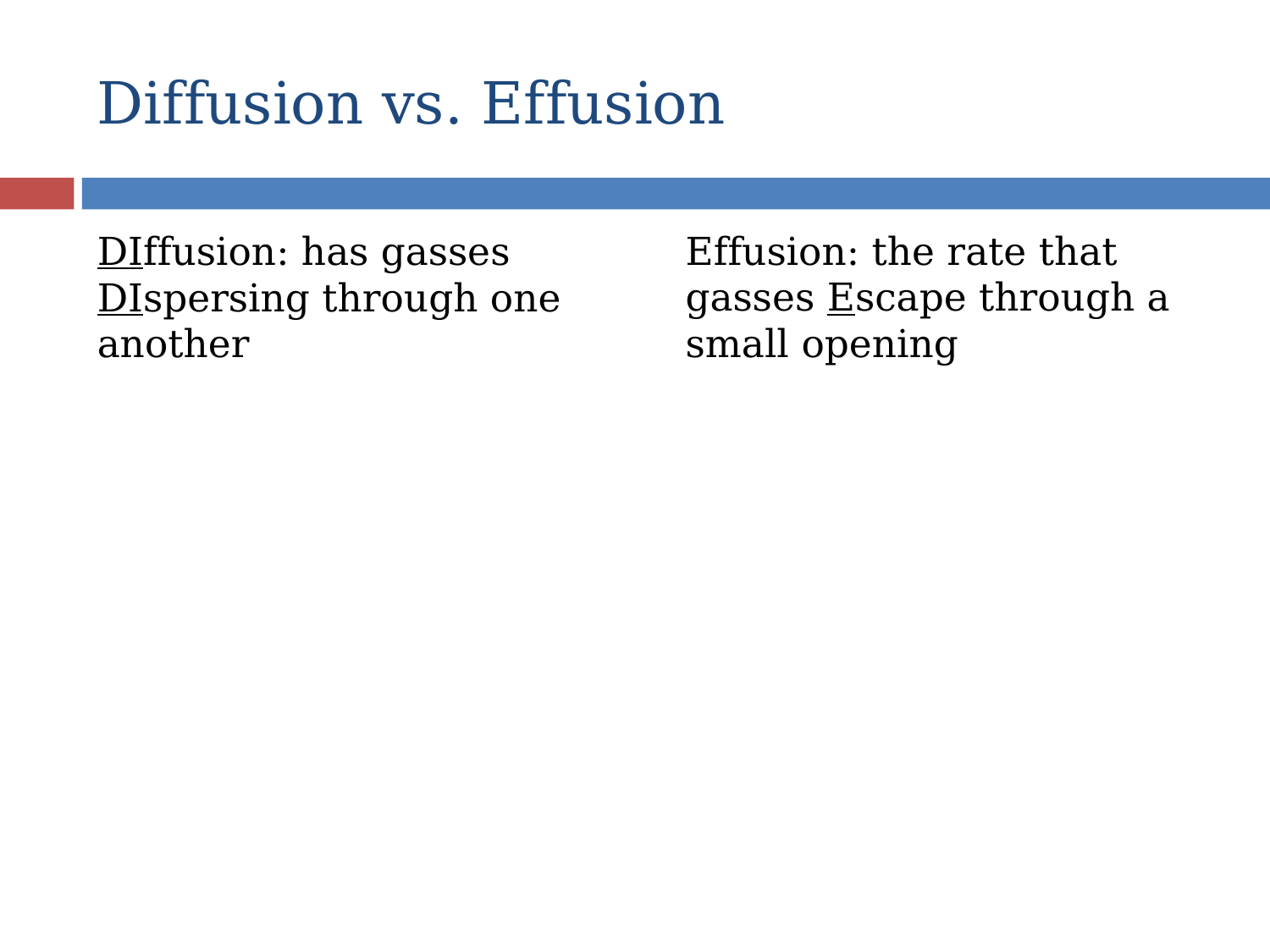

# Diffusion vs. Effusion
DIffusion: has gasses DIspersing through one another
Effusion: the rate that gasses Escape through a small opening